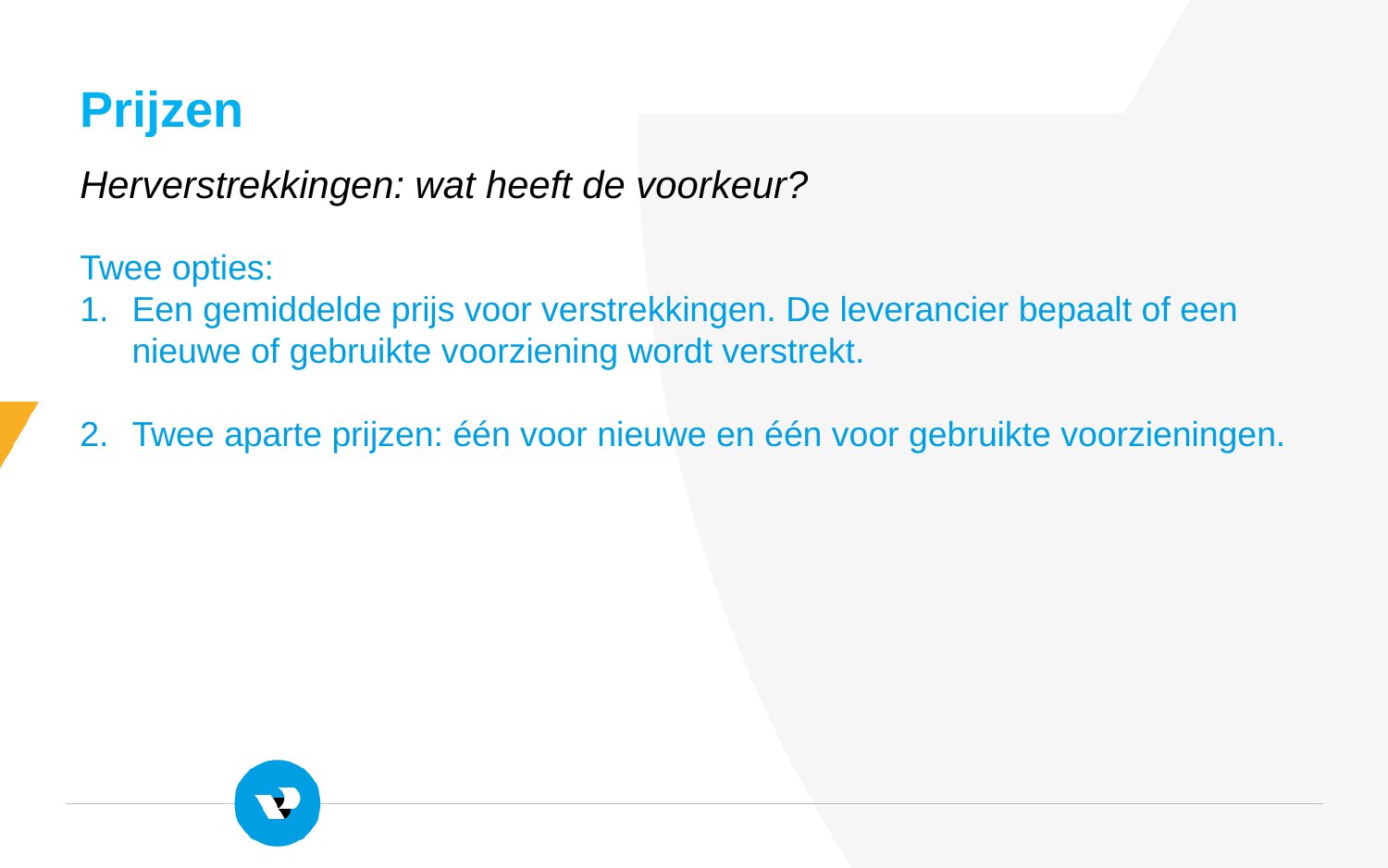

Prijzen
Herverstrekkingen: wat heeft de voorkeur?
Twee opties:
Een gemiddelde prijs voor verstrekkingen. De leverancier bepaalt of een nieuwe of gebruikte voorziening wordt verstrekt.

Twee aparte prijzen: één voor nieuwe en één voor gebruikte voorzieningen.